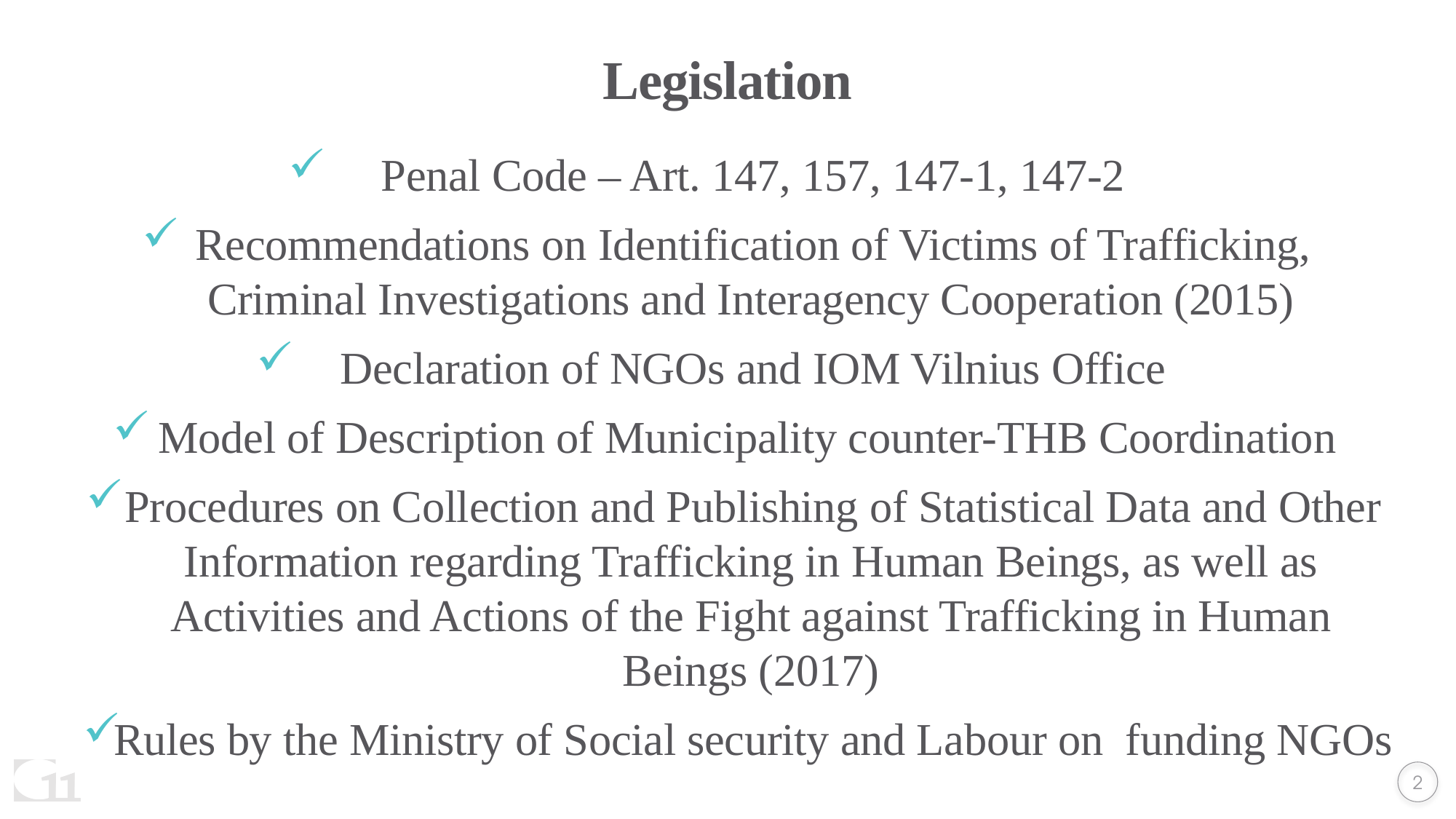

# Legislation
Penal Code – Art. 147, 157, 147-1, 147-2
Recommendations on Identification of Victims of Trafficking, Criminal Investigations and Interagency Cooperation (2015)
Declaration of NGOs and IOM Vilnius Office
Model of Description of Municipality counter-THB Coordination
Procedures on Collection and Publishing of Statistical Data and Other Information regarding Trafficking in Human Beings, as well as Activities and Actions of the Fight against Trafficking in Human Beings (2017)
Rules by the Ministry of Social security and Labour on  funding NGOs